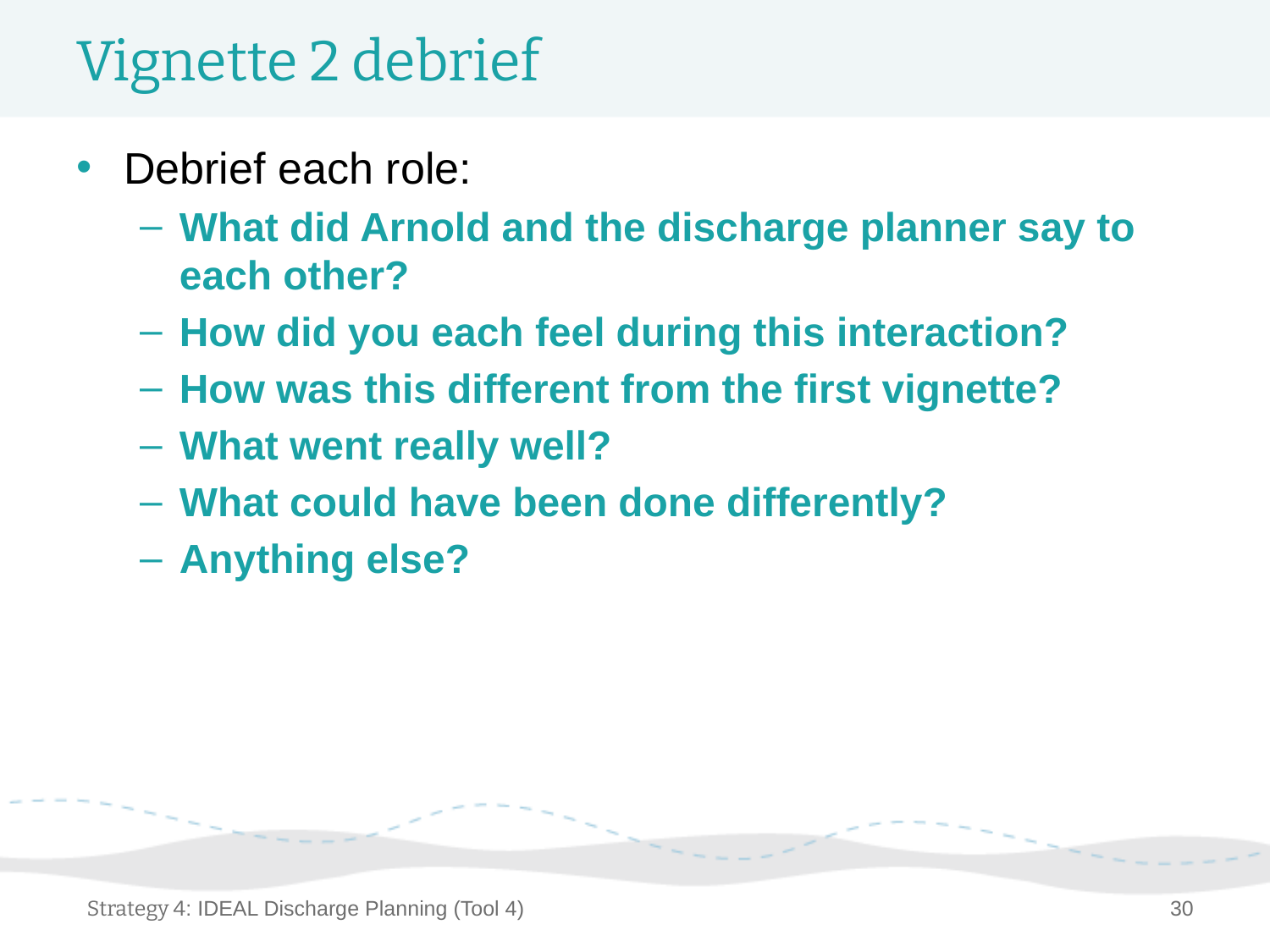

# Vignette 2 debrief
Debrief each role:
What did Arnold and the discharge planner say to each other?
How did you each feel during this interaction?
How was this different from the first vignette?
What went really well?
What could have been done differently?
Anything else?
Strategy 4: IDEAL Discharge Planning (Tool 4)
30